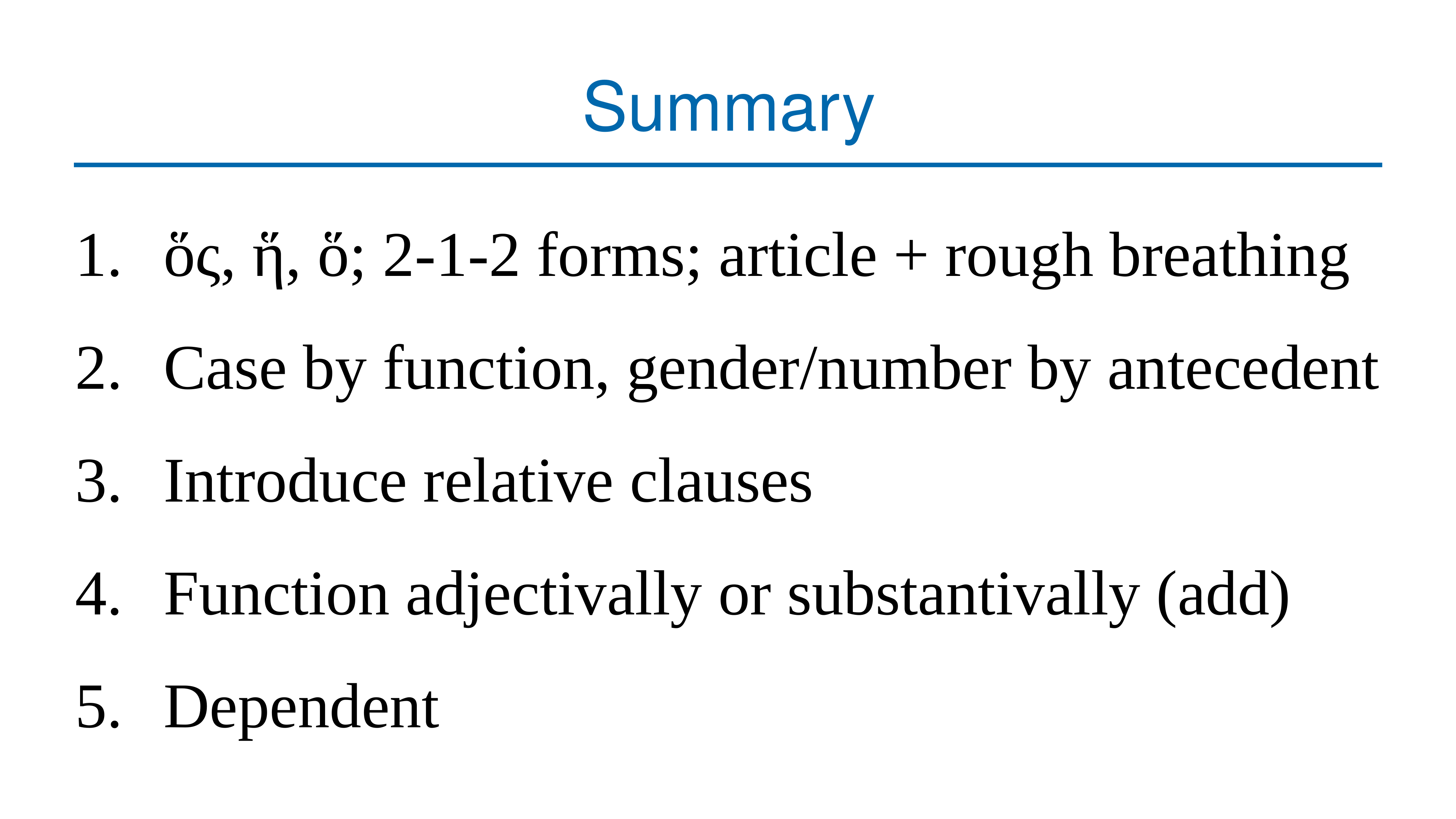

# Summary
ὅς, ἥ, ὅ; 2-1-2 forms; article + rough breathing
Case by function, gender/number by antecedent
Introduce relative clauses
Function adjectivally or substantivally (add)
Dependent